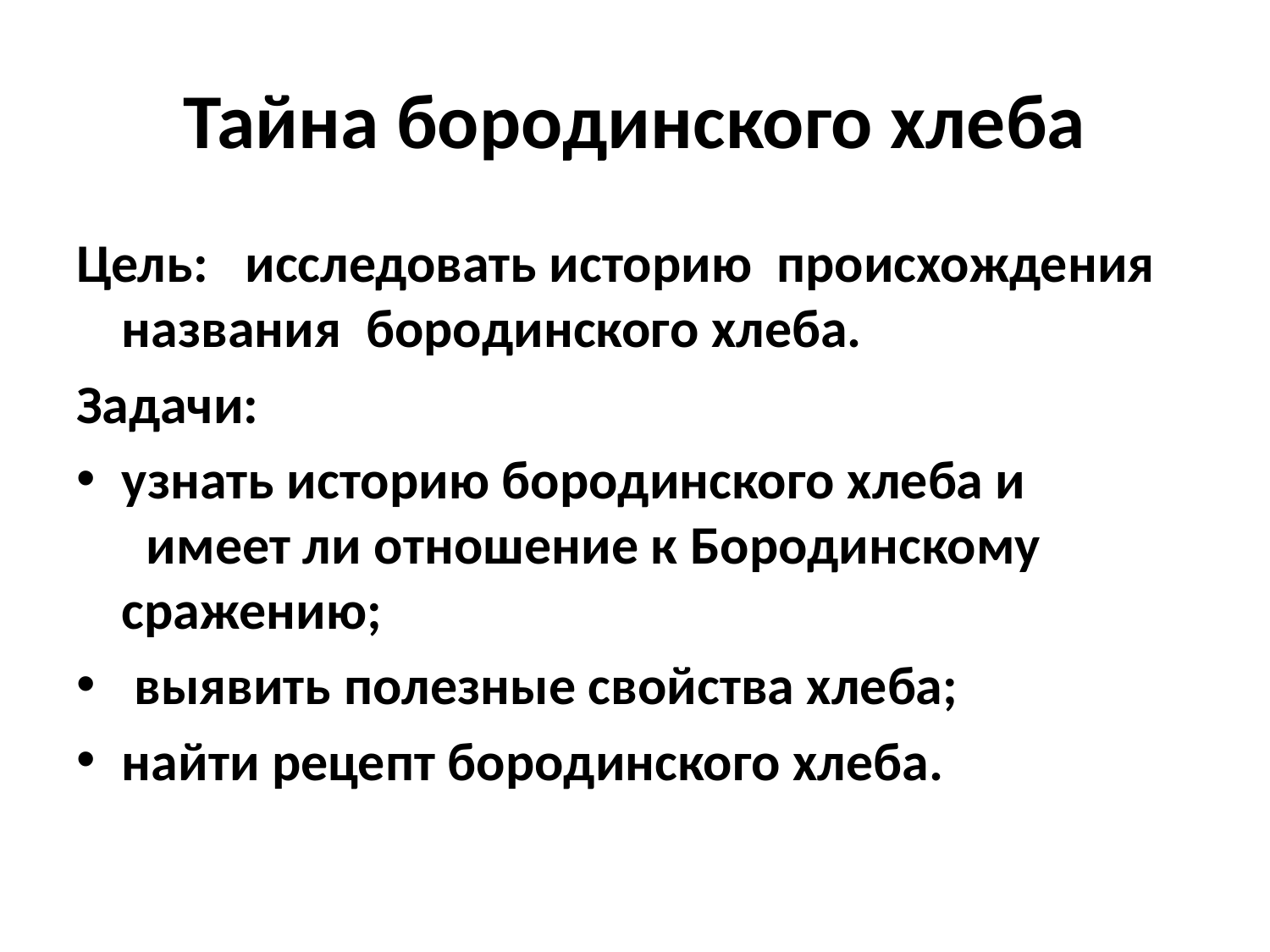

# Тайна бородинского хлеба
Цель:   исследовать историю  происхождения названия  бородинского хлеба.
Задачи:
узнать историю бородинского хлеба и                имеет ли отношение к Бородинскому сражению;
 выявить полезные свойства хлеба;
найти рецепт бородинского хлеба.